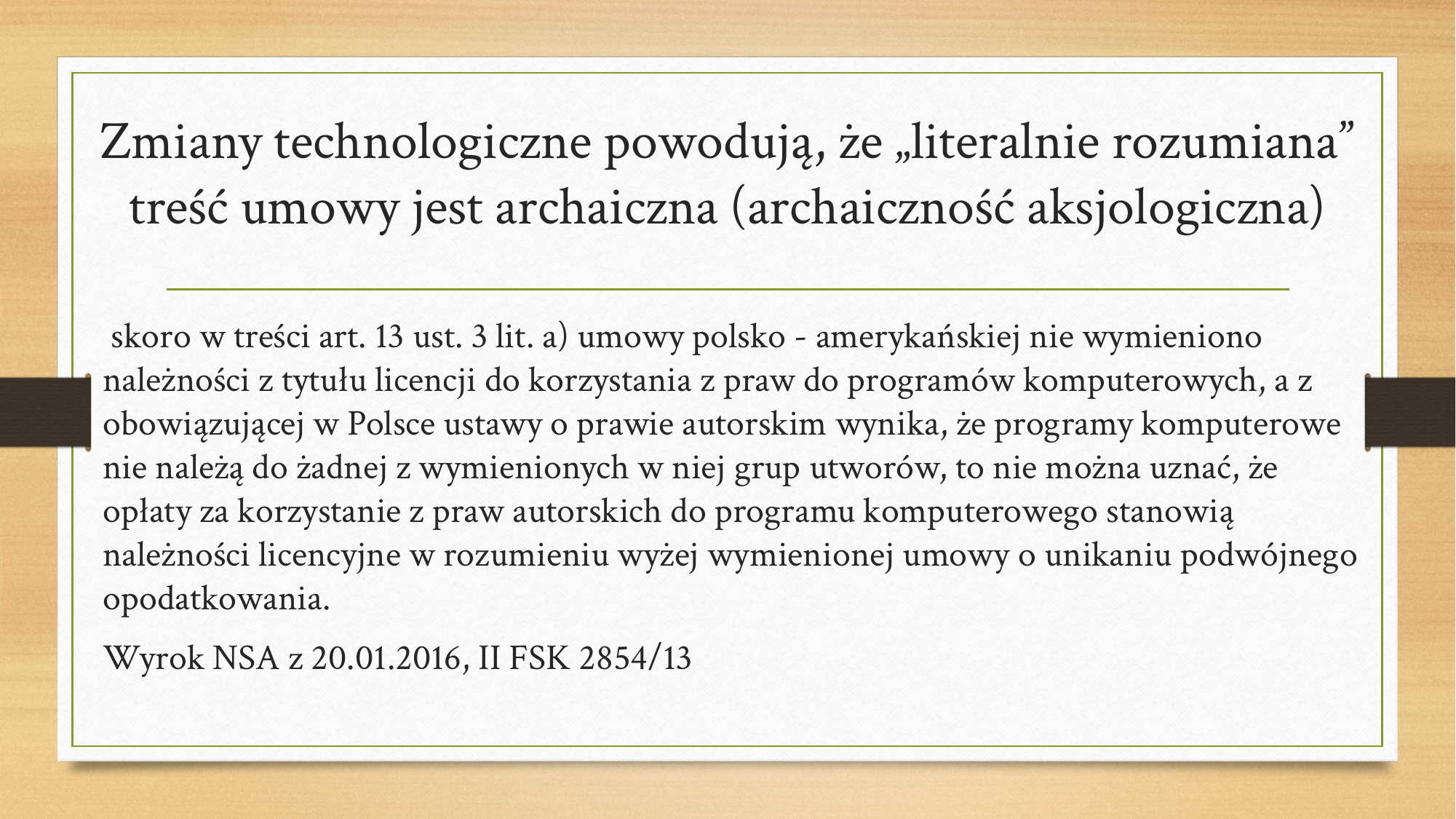

# Zmiany technologiczne powodują, że „literalnie rozumiana” treść umowy jest archaiczna (archaiczność aksjologiczna)
 skoro w treści art. 13 ust. 3 lit. a) umowy polsko - amerykańskiej nie wymieniono należności z tytułu licencji do korzystania z praw do programów komputerowych, a z obowiązującej w Polsce ustawy o prawie autorskim wynika, że programy komputerowe nie należą do żadnej z wymienionych w niej grup utworów, to nie można uznać, że opłaty za korzystanie z praw autorskich do programu komputerowego stanowią należności licencyjne w rozumieniu wyżej wymienionej umowy o unikaniu podwójnego opodatkowania.
Wyrok NSA z 20.01.2016, II FSK 2854/13